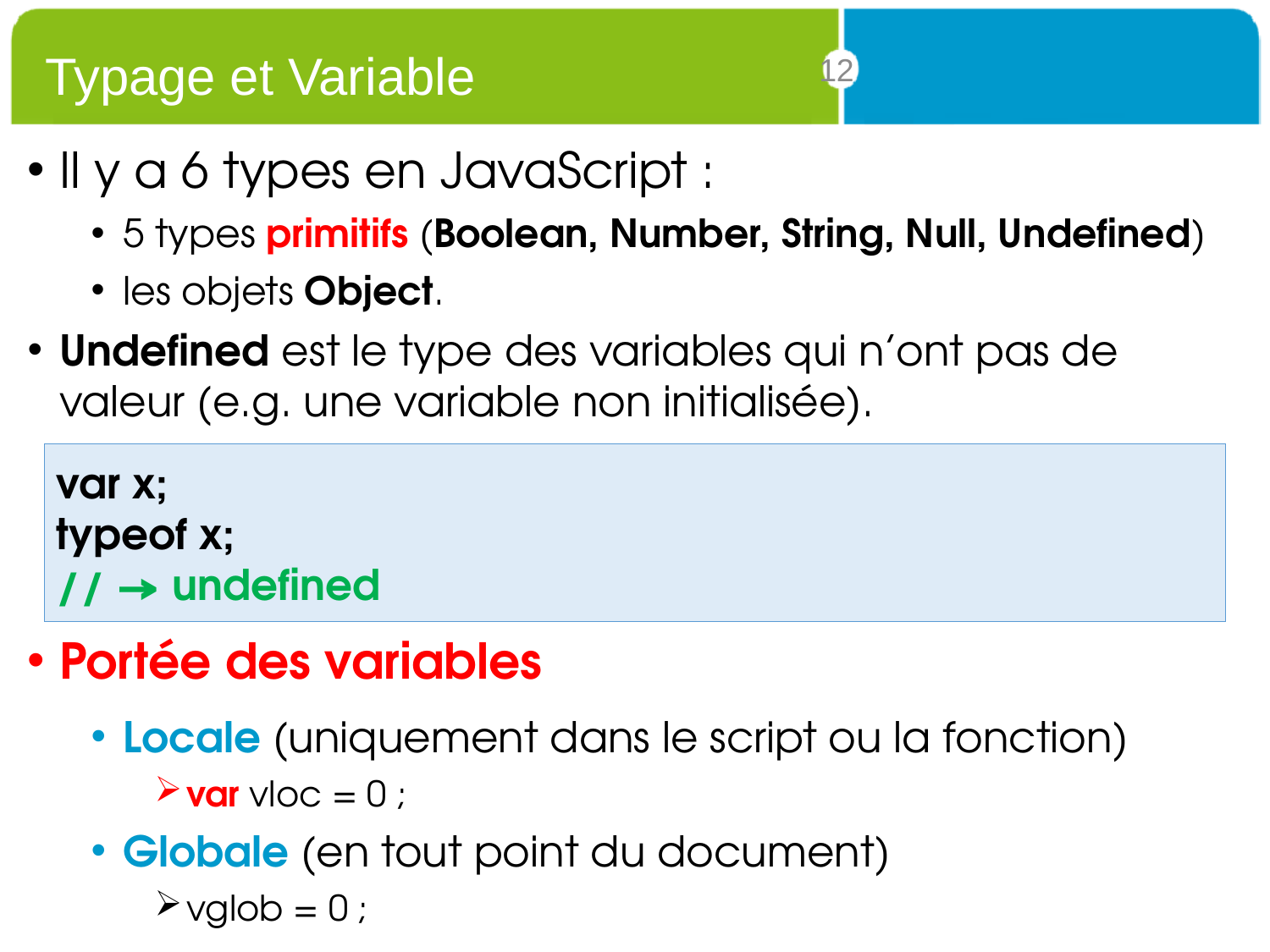

# Typage et Variable
12
Il y a 6 types en JavaScript :
5 types primitifs (Boolean, Number, String, Null, Undefined)
les objets Object.
Undefined est le type des variables qui n’ont pas de valeur (e.g. une variable non initialisée).

Portée des variables
Locale (uniquement dans le script ou la fonction)
var vloc = 0 ;
Globale (en tout point du document)
vglob = 0 ;

var x;
typeof x;
// → undefined